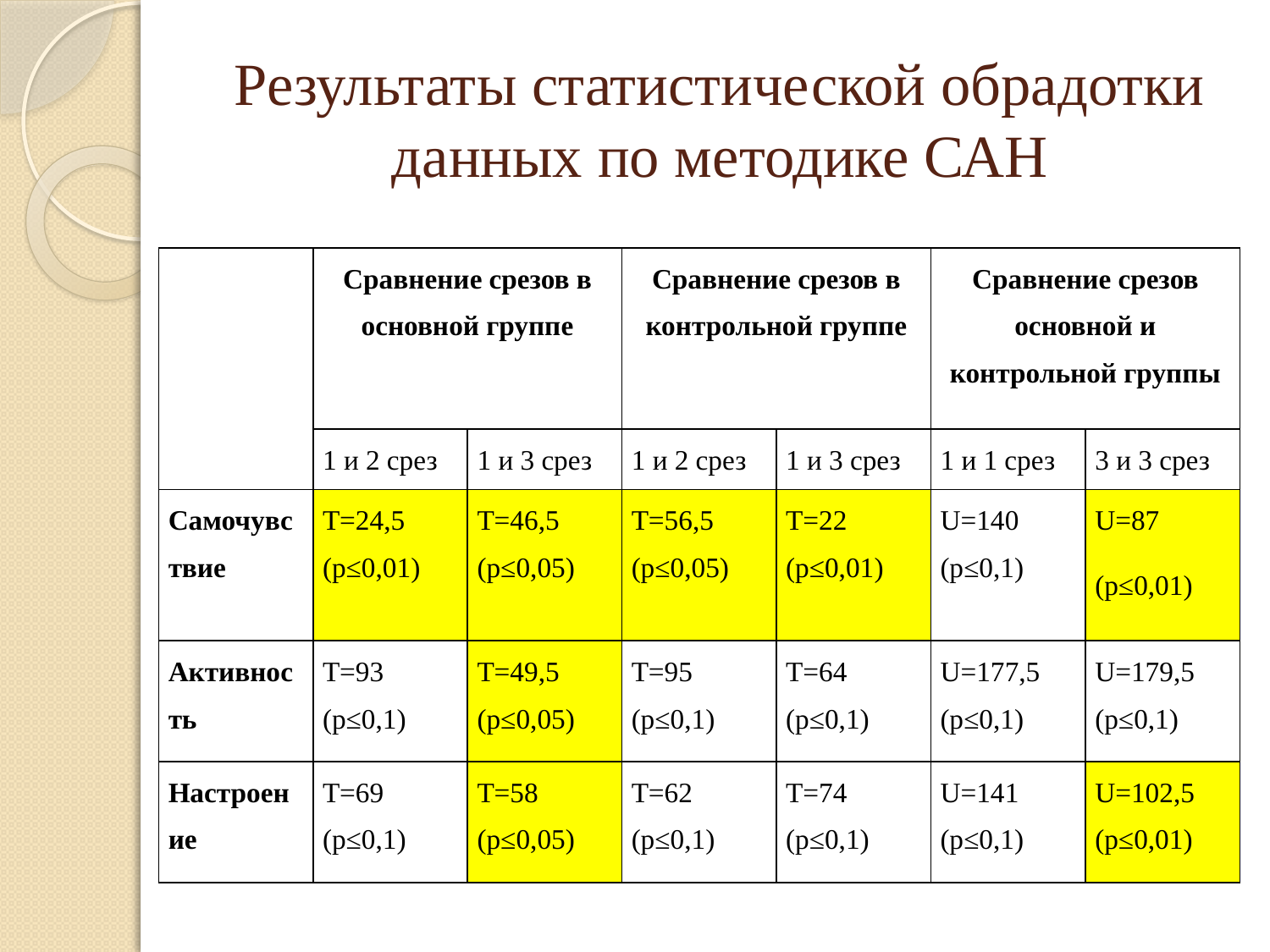

# Результаты статистической обрадотки данных по методике САН
|  | Сравнение срезов в основной группе |  | Сравнение срезов в контрольной группе |  | Сравнение срезов основной и контрольной группы |  |
| --- | --- | --- | --- | --- | --- | --- |
|  | 1 и 2 срез | 1 и 3 срез | 1 и 2 срез | 1 и 3 срез | 1 и 1 срез | 3 и 3 срез |
| Самочувствие | Т=24,5 (р≤0,01) | Т=46,5 (р≤0,05) | Т=56,5 (р≤0,05) | Т=22 (р≤0,01) | U=140 (р≤0,1) | U=87 (р≤0,01) |
| Активность | Т=93 (р≤0,1) | Т=49,5 (р≤0,05) | Т=95 (р≤0,1) | Т=64 (р≤0,1) | U=177,5 (р≤0,1) | U=179,5 (р≤0,1) |
| Настроение | Т=69 (р≤0,1) | Т=58 (р≤0,05) | Т=62 (р≤0,1) | Т=74 (р≤0,1) | U=141 (р≤0,1) | U=102,5 (р≤0,01) |